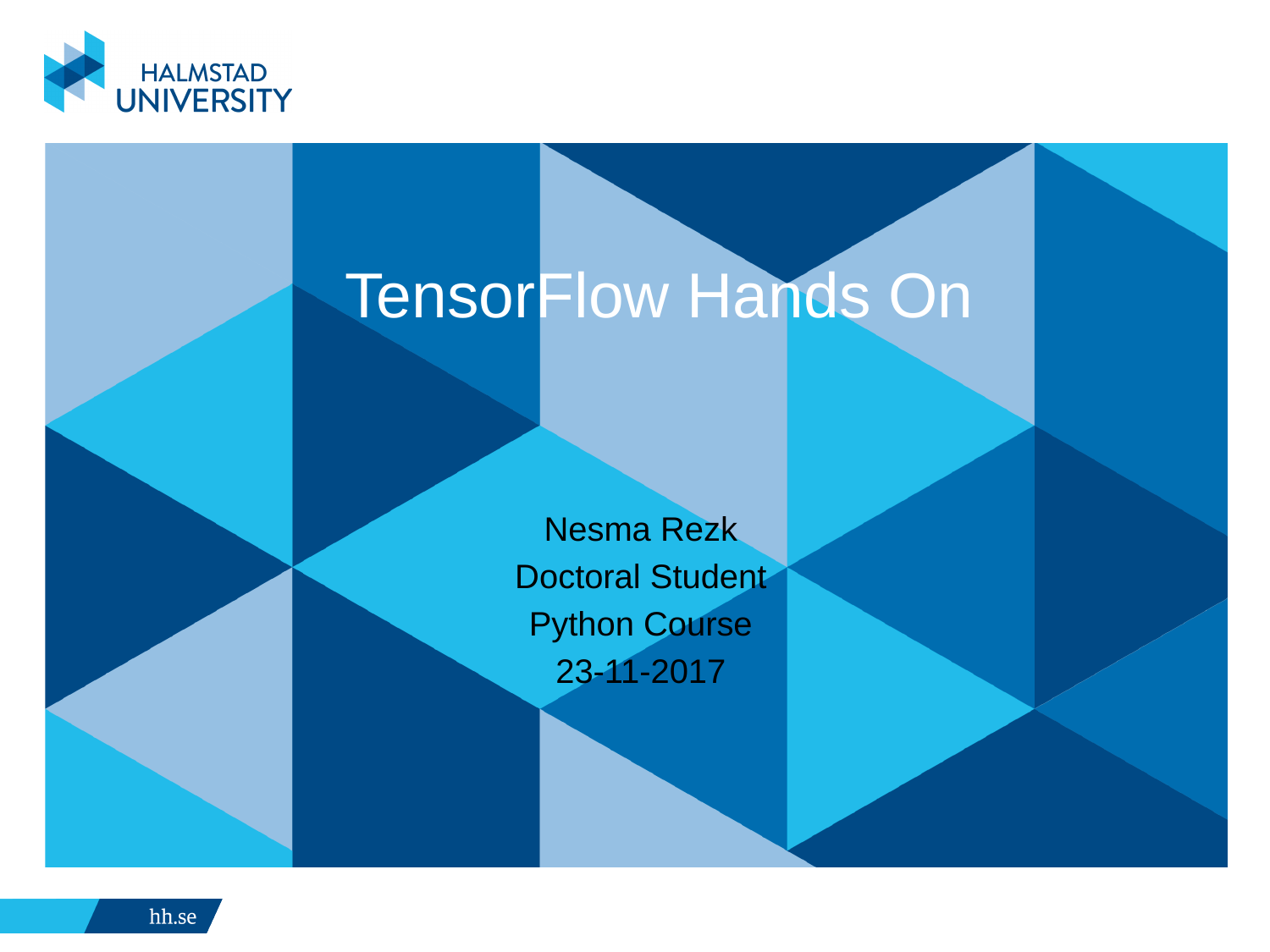

# TensorFlow Hands On

Nesma Rezk
Doctoral Student
Python Course
23-11-2017